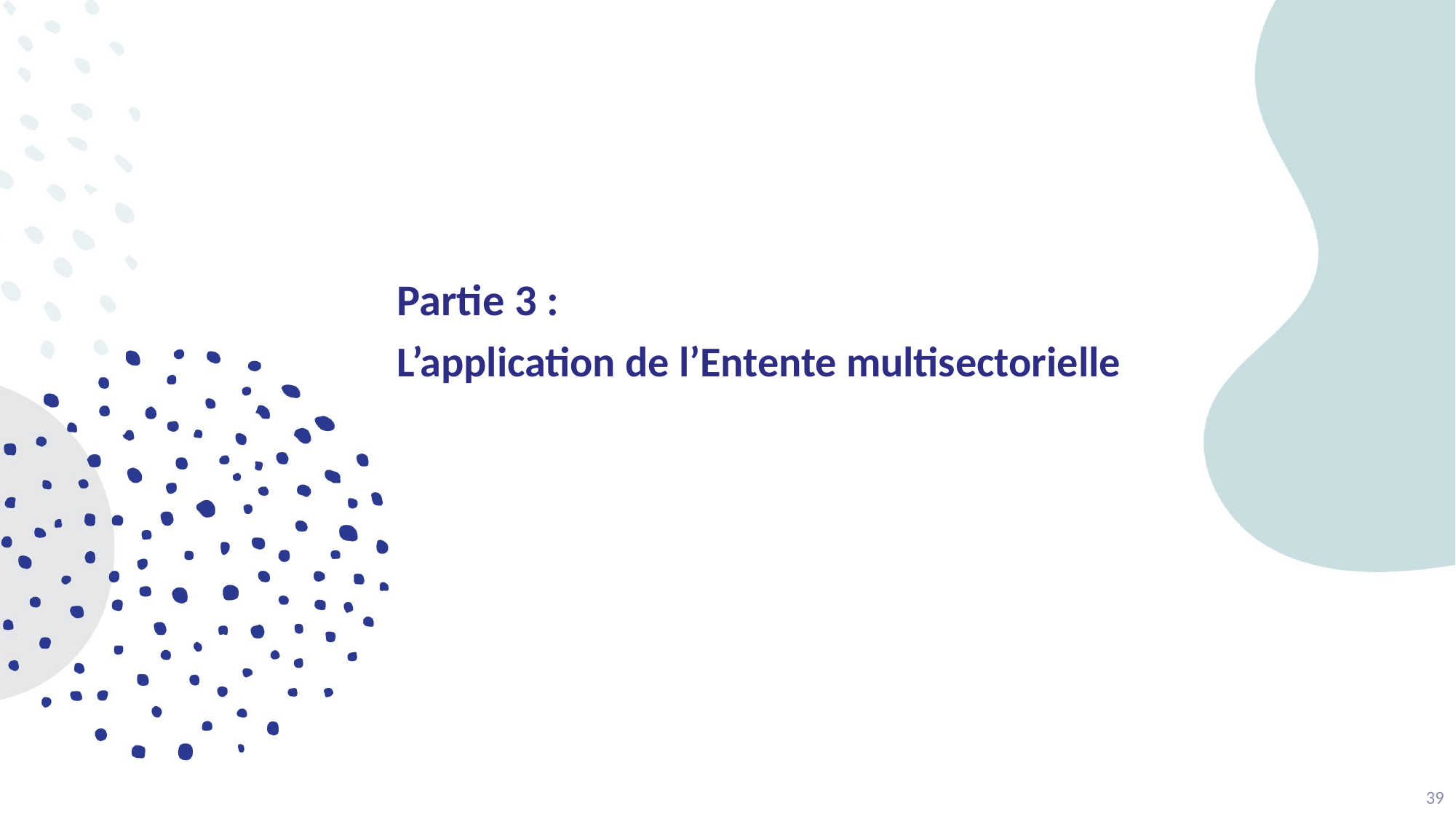

Partie 3 :
L’application de l’Entente multisectorielle
39